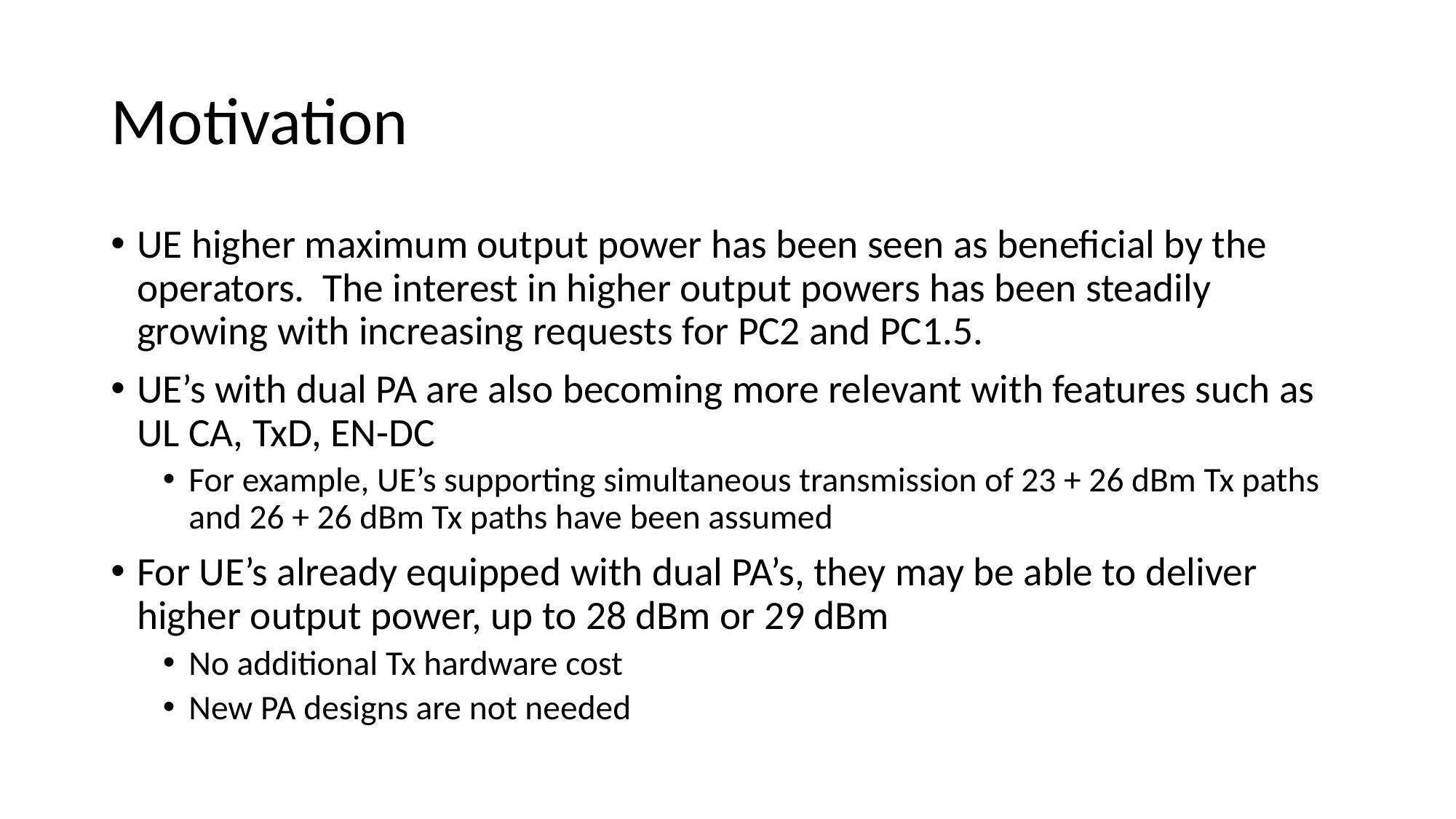

# Motivation
UE higher maximum output power has been seen as beneficial by the operators.  The interest in higher output powers has been steadily growing with increasing requests for PC2 and PC1.5.
UE’s with dual PA are also becoming more relevant with features such as UL CA, TxD, EN-DC
For example, UE’s supporting simultaneous transmission of 23 + 26 dBm Tx paths and 26 + 26 dBm Tx paths have been assumed
For UE’s already equipped with dual PA’s, they may be able to deliver higher output power, up to 28 dBm or 29 dBm
No additional Tx hardware cost
New PA designs are not needed